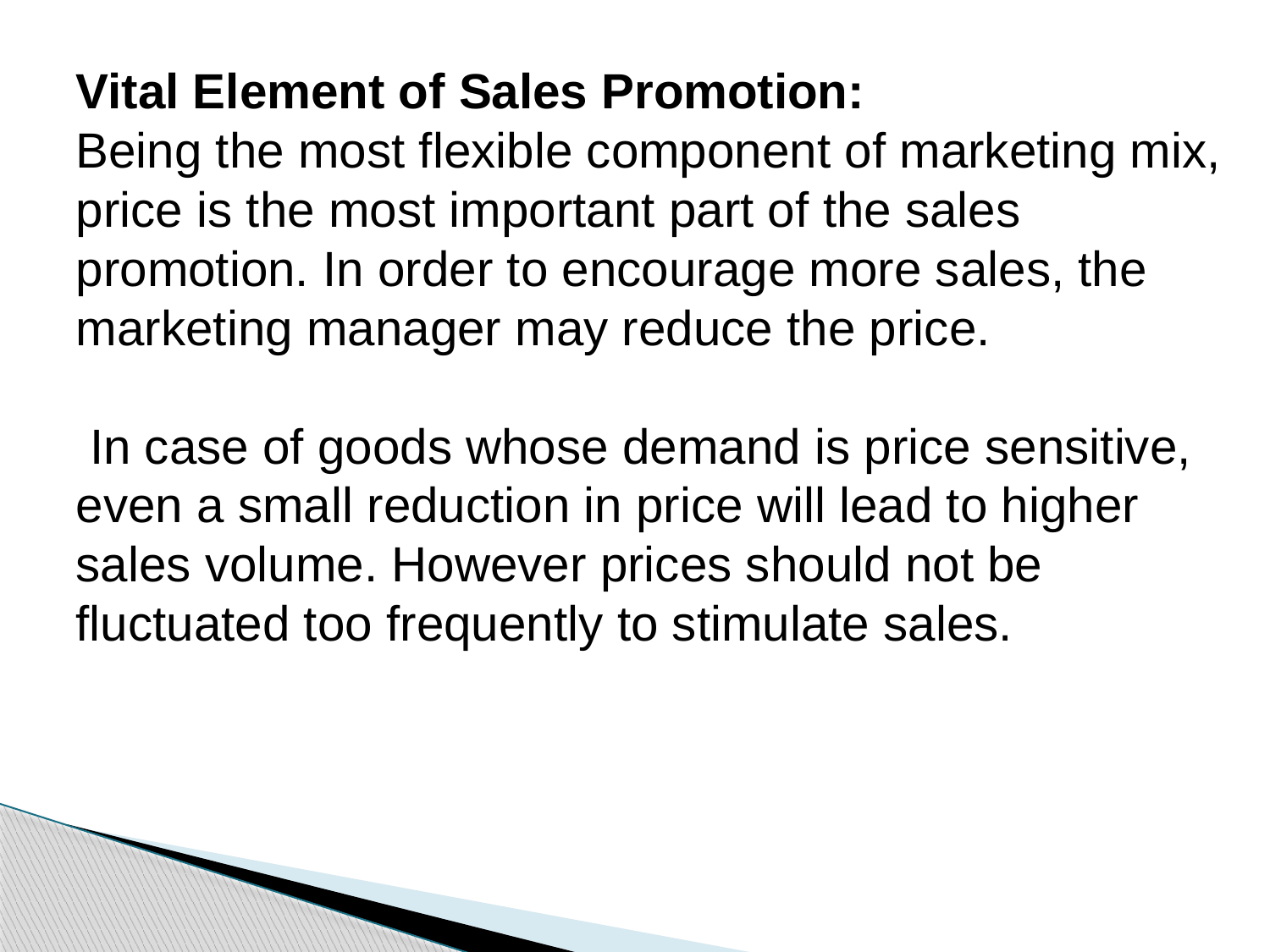

Vital Element of Sales Promotion:
Being the most flexible component of marketing mix, price is the most important part of the sales promotion. In order to encourage more sales, the marketing manager may reduce the price.

 In case of goods whose demand is price sensitive, even a small reduction in price will lead to higher sales volume. However prices should not be fluctuated too frequently to stimulate sales.